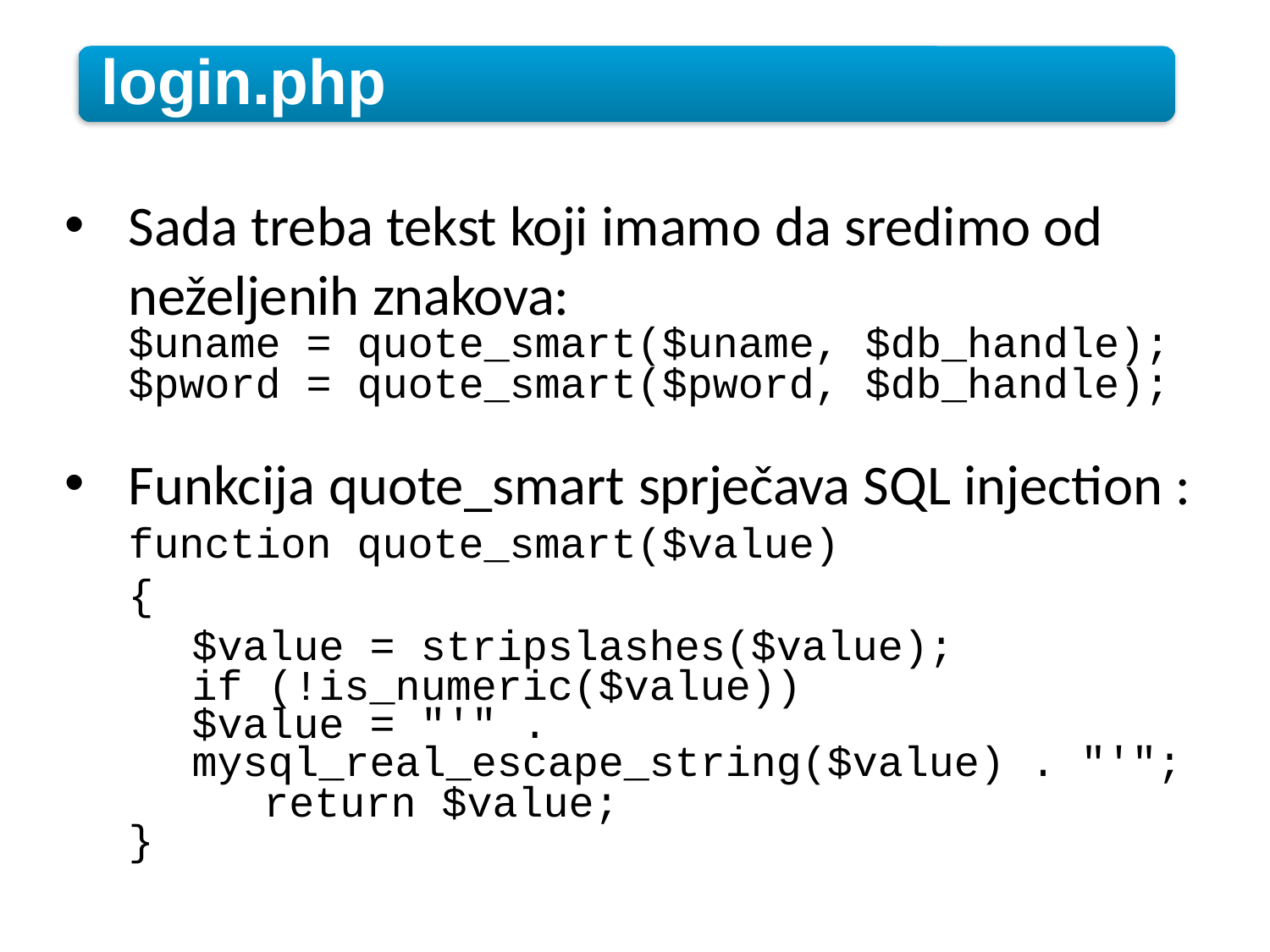

login.php
Sada treba tekst koji imamo da sredimo od neželjenih znakova:
$uname = quote_smart($uname, $db_handle);
$pword = quote_smart($pword, $db_handle);

Funkcija quote_smart sprječava SQL injection :
function quote_smart($value)
{
$value = stripslashes($value);
if (!is_numeric($value))
$value = "'" . mysql_real_escape_string($value) . "'";
return $value;
}